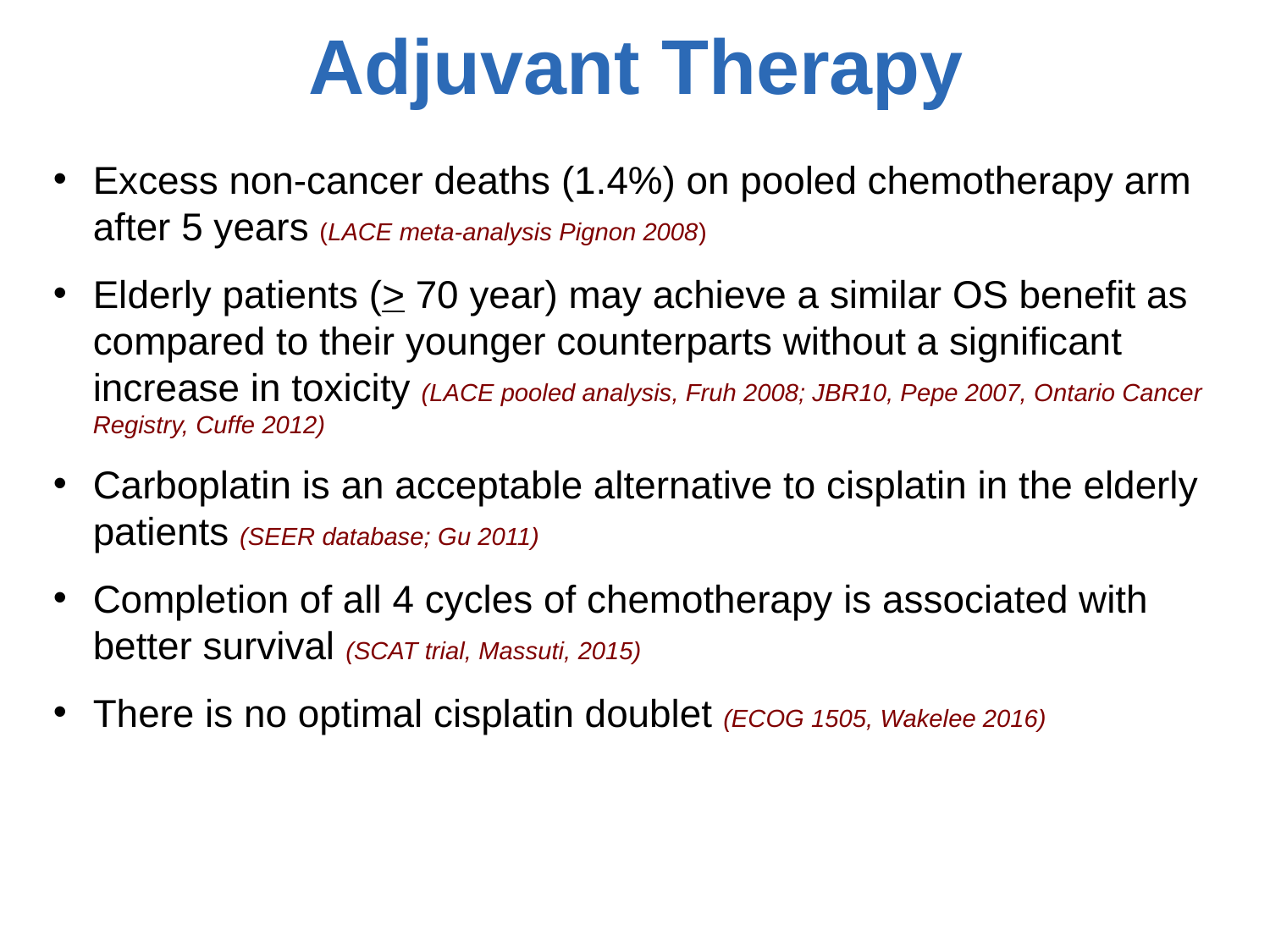

Adjuvant Therapy
Excess non-cancer deaths (1.4%) on pooled chemotherapy arm after 5 years (LACE meta-analysis Pignon 2008)
Elderly patients (> 70 year) may achieve a similar OS benefit as compared to their younger counterparts without a significant increase in toxicity (LACE pooled analysis, Fruh 2008; JBR10, Pepe 2007, Ontario Cancer Registry, Cuffe 2012)
Carboplatin is an acceptable alternative to cisplatin in the elderly patients (SEER database; Gu 2011)
Completion of all 4 cycles of chemotherapy is associated with better survival (SCAT trial, Massuti, 2015)
There is no optimal cisplatin doublet (ECOG 1505, Wakelee 2016)